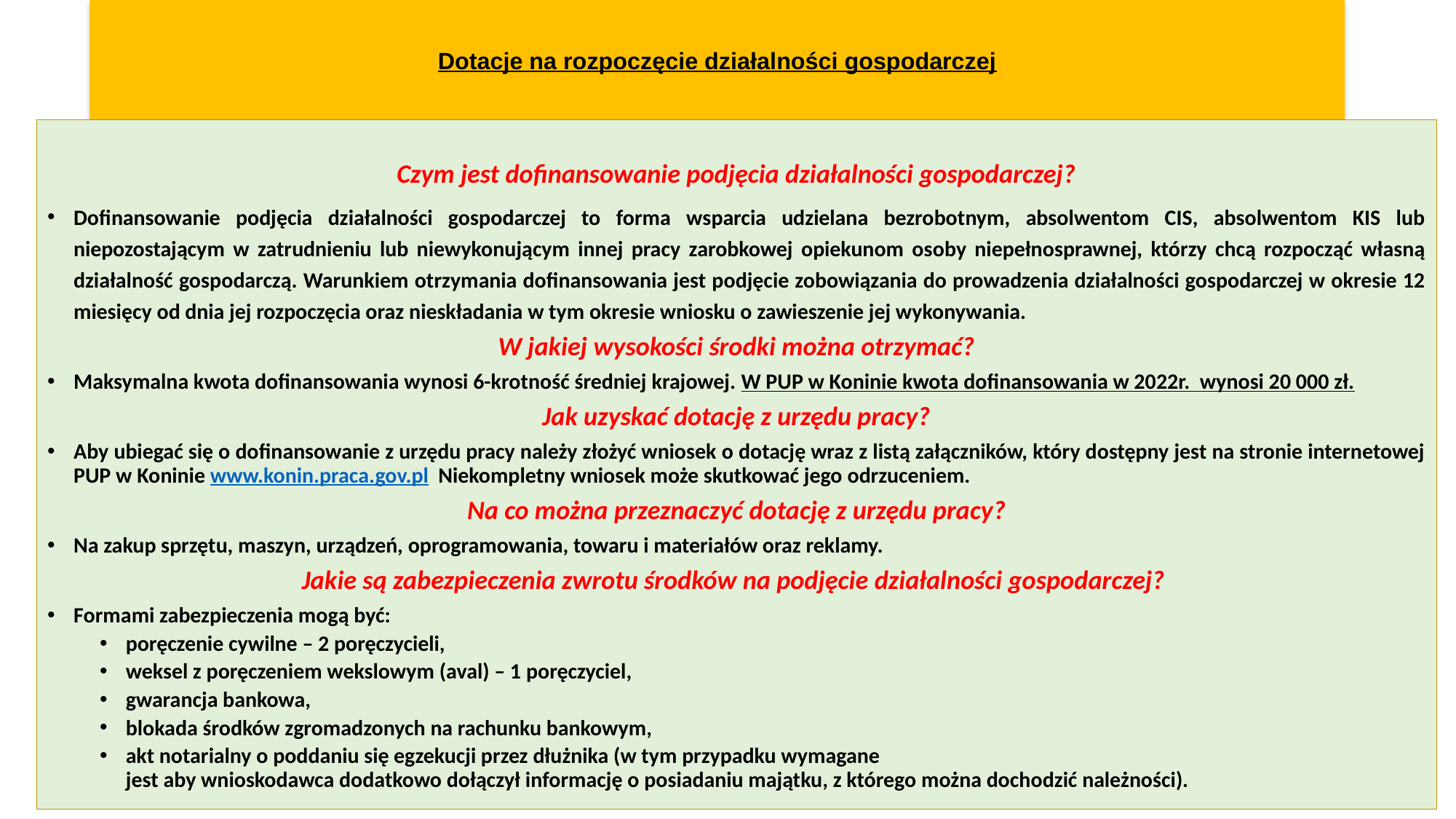

# Dotacje na rozpoczęcie działalności gospodarczej

Czym jest dofinansowanie podjęcia działalności gospodarczej?
Dofinansowanie podjęcia działalności gospodarczej to forma wsparcia udzielana bezrobotnym, absolwentom CIS, absolwentom KIS lub niepozostającym w zatrudnieniu lub niewykonującym innej pracy zarobkowej opiekunom osoby niepełnosprawnej, którzy chcą rozpocząć własną działalność gospodarczą. Warunkiem otrzymania dofinansowania jest podjęcie zobowiązania do prowadzenia działalności gospodarczej w okresie 12 miesięcy od dnia jej rozpoczęcia oraz nieskładania w tym okresie wniosku o zawieszenie jej wykonywania.
W jakiej wysokości środki można otrzymać?
Maksymalna kwota dofinansowania wynosi 6-krotność średniej krajowej. W PUP w Koninie kwota dofinansowania w 2022r.  wynosi 20 000 zł.
Jak uzyskać dotację z urzędu pracy?
Aby ubiegać się o dofinansowanie z urzędu pracy należy złożyć wniosek o dotację wraz z listą załączników, który dostępny jest na stronie internetowej PUP w Koninie www.konin.praca.gov.pl  Niekompletny wniosek może skutkować jego odrzuceniem.
Na co można przeznaczyć dotację z urzędu pracy?
Na zakup sprzętu, maszyn, urządzeń, oprogramowania, towaru i materiałów oraz reklamy.
Jakie są zabezpieczenia zwrotu środków na podjęcie działalności gospodarczej?
Formami zabezpieczenia mogą być:
poręczenie cywilne – 2 poręczycieli,
weksel z poręczeniem wekslowym (aval) – 1 poręczyciel,
gwarancja bankowa,
blokada środków zgromadzonych na rachunku bankowym,
akt notarialny o poddaniu się egzekucji przez dłużnika (w tym przypadku wymagane
jest aby wnioskodawca dodatkowo dołączył informację o posiadaniu majątku, z którego można dochodzić należności).